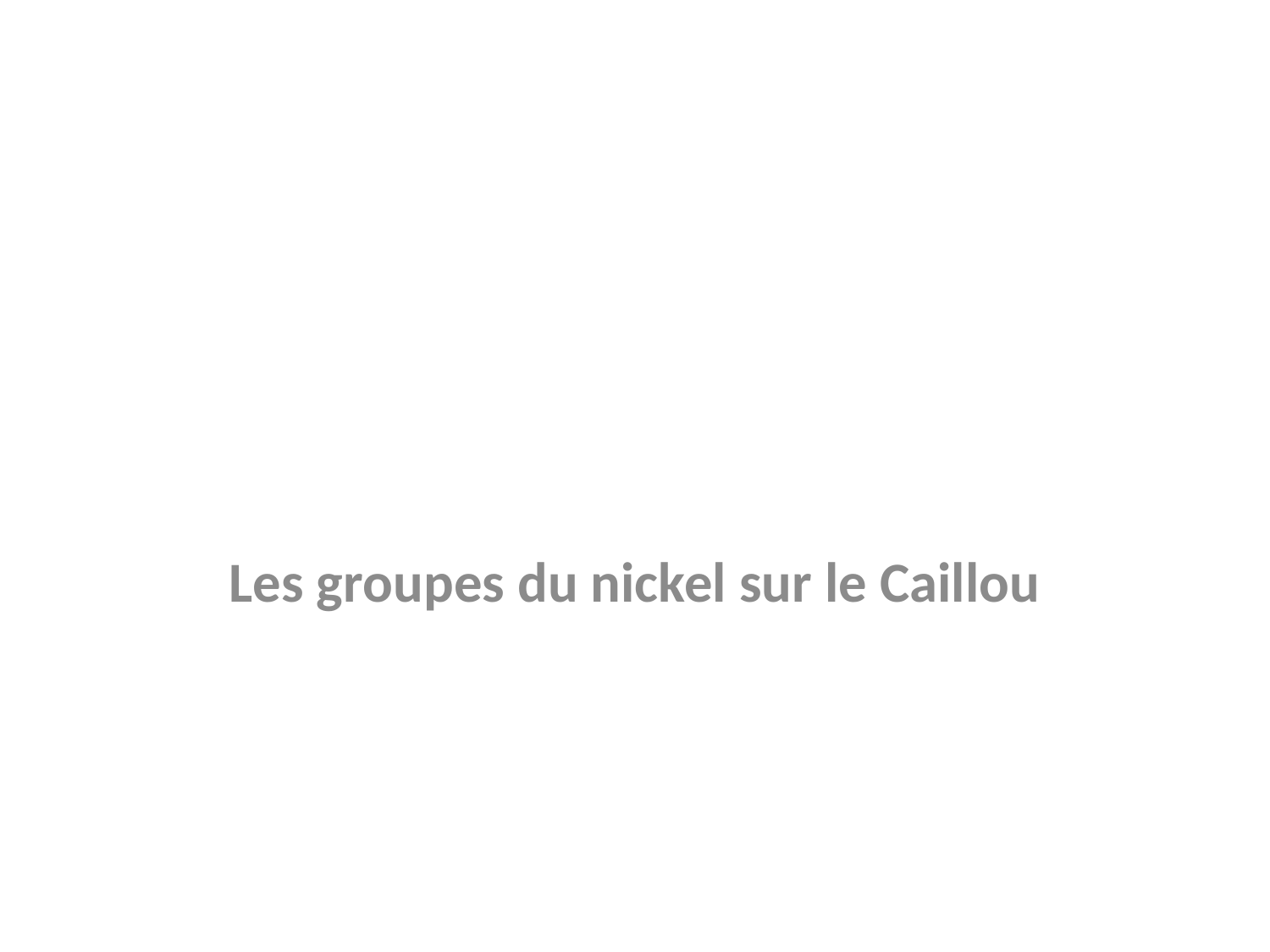

Les groupes du nickel sur le Caillou